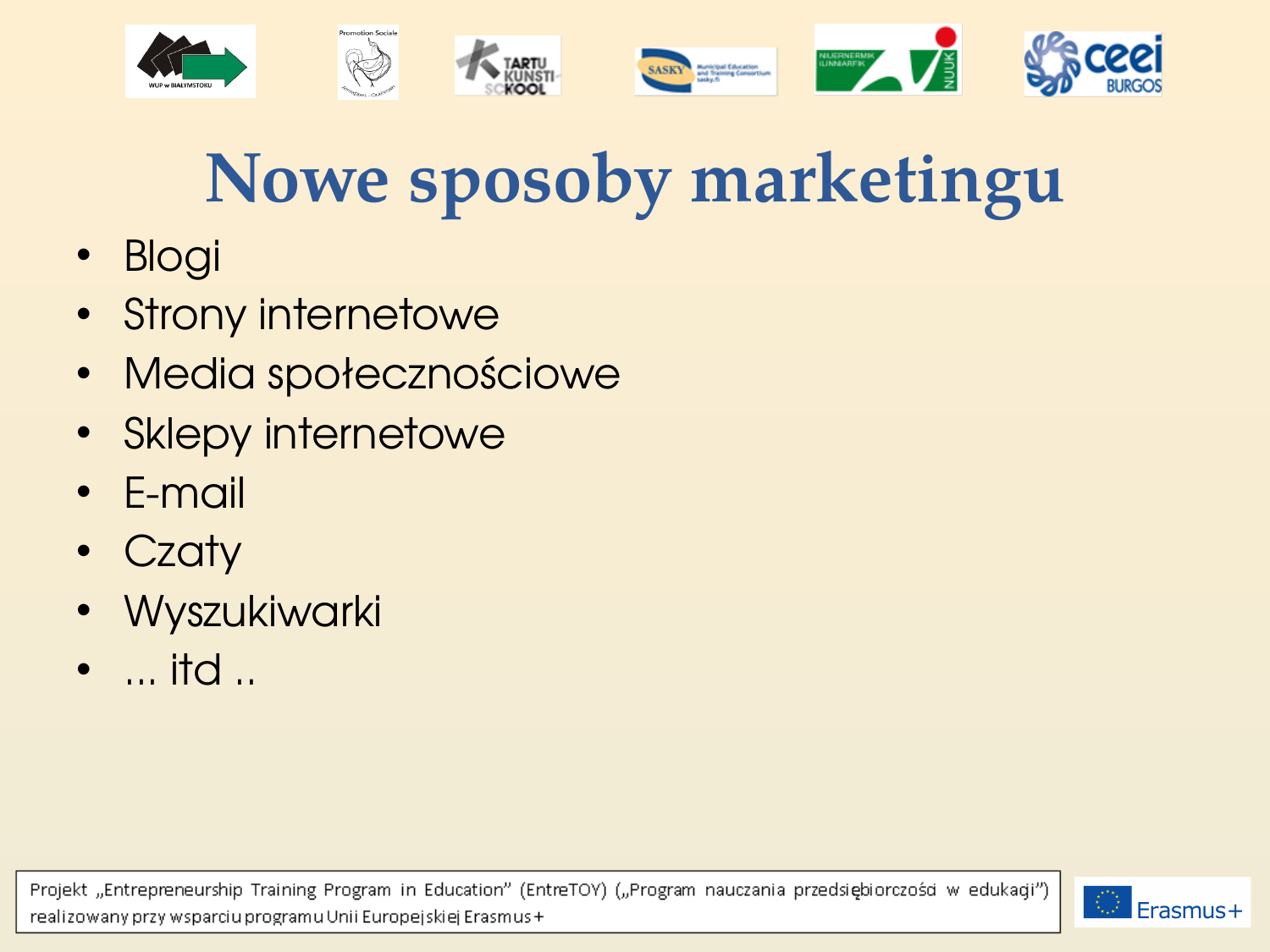

# Nowe sposoby marketingu
Blogi
Strony internetowe
Media społecznościowe
Sklepy internetowe
E-mail
Czaty
Wyszukiwarki
... itd ..